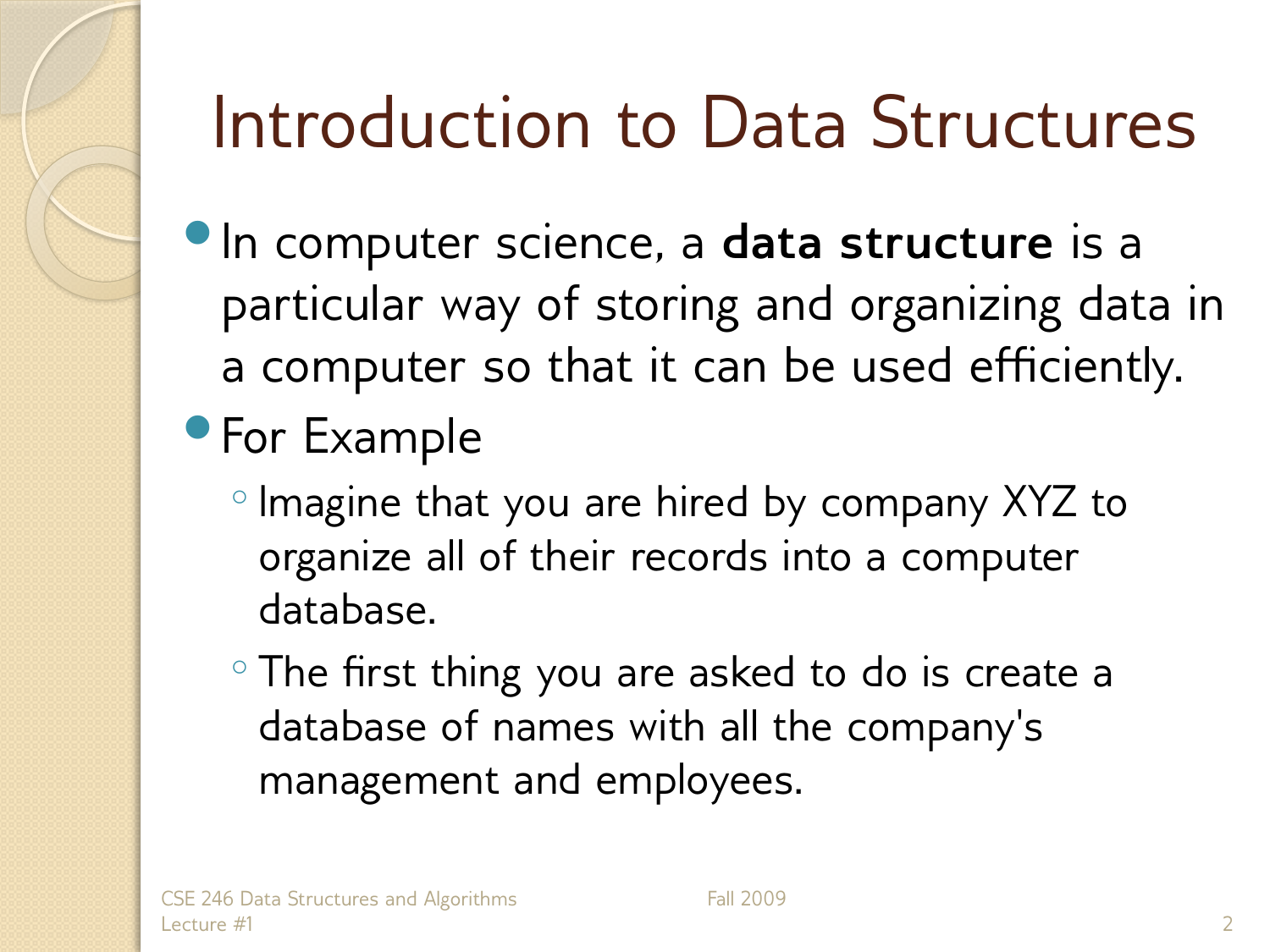

# Introduction to Data Structures
In computer science, a data structure is a particular way of storing and organizing data in a computer so that it can be used efficiently.
For Example
Imagine that you are hired by company XYZ to organize all of their records into a computer database.
The first thing you are asked to do is create a database of names with all the company's management and employees.
2
CSE 246 Data Structures and Algorithms                              Fall 2009                                                    Lecture #1